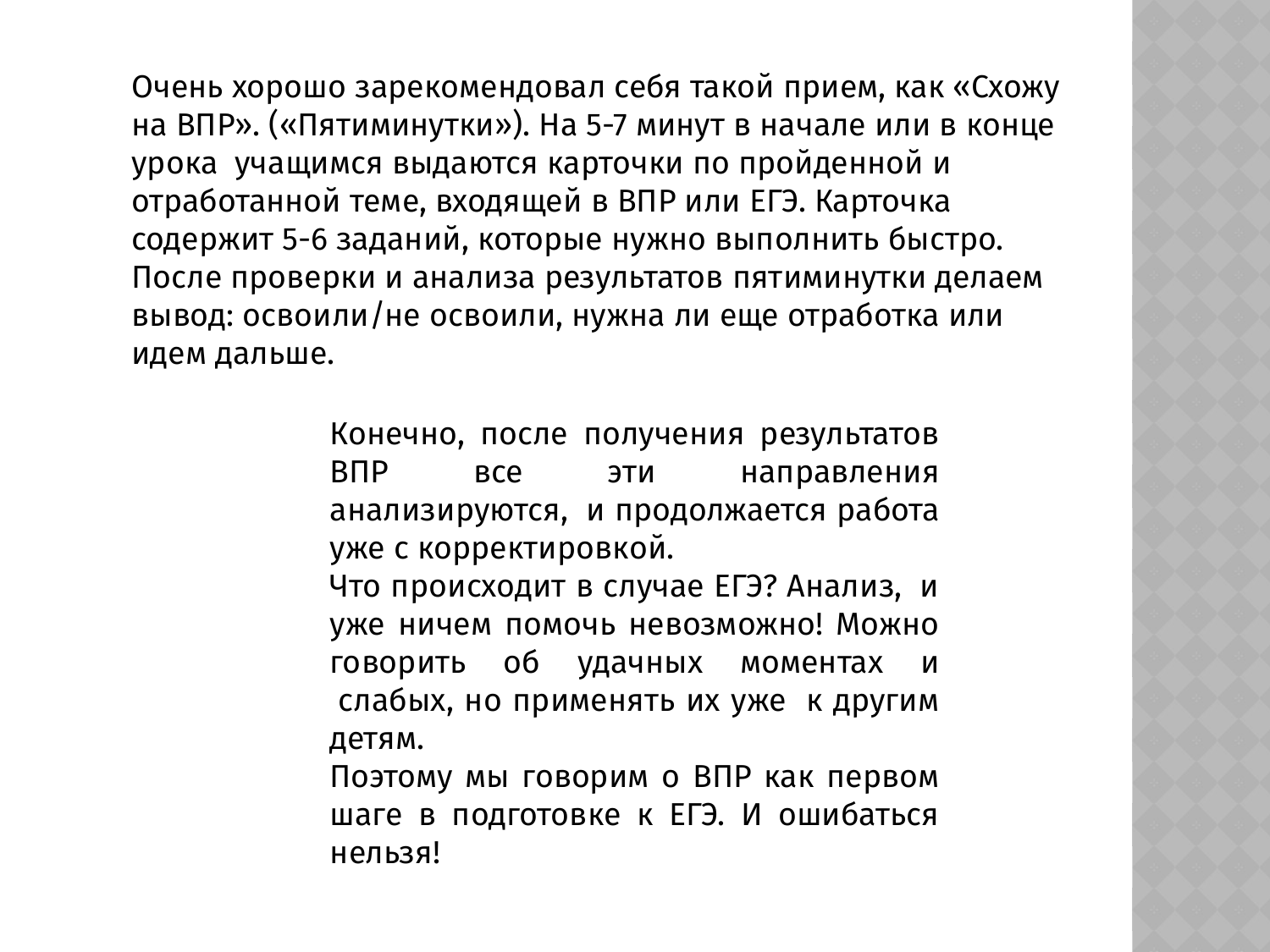

Очень хорошо зарекомендовал себя такой прием, как «Схожу на ВПР». («Пятиминутки»). На 5-7 минут в начале или в конце урока  учащимся выдаются карточки по пройденной и отработанной теме, входящей в ВПР или ЕГЭ. Карточка содержит 5-6 заданий, которые нужно выполнить быстро. После проверки и анализа результатов пятиминутки делаем вывод: освоили/не освоили, нужна ли еще отработка или идем дальше.

Конечно, после получения результатов ВПР все эти направления анализируются,  и продолжается работа уже с корректировкой.
Что происходит в случае ЕГЭ? Анализ,  и уже ничем помочь невозможно! Можно говорить об удачных моментах и  слабых, но применять их уже  к другим детям.
Поэтому мы говорим о ВПР как первом шаге в подготовке к ЕГЭ. И ошибаться нельзя!